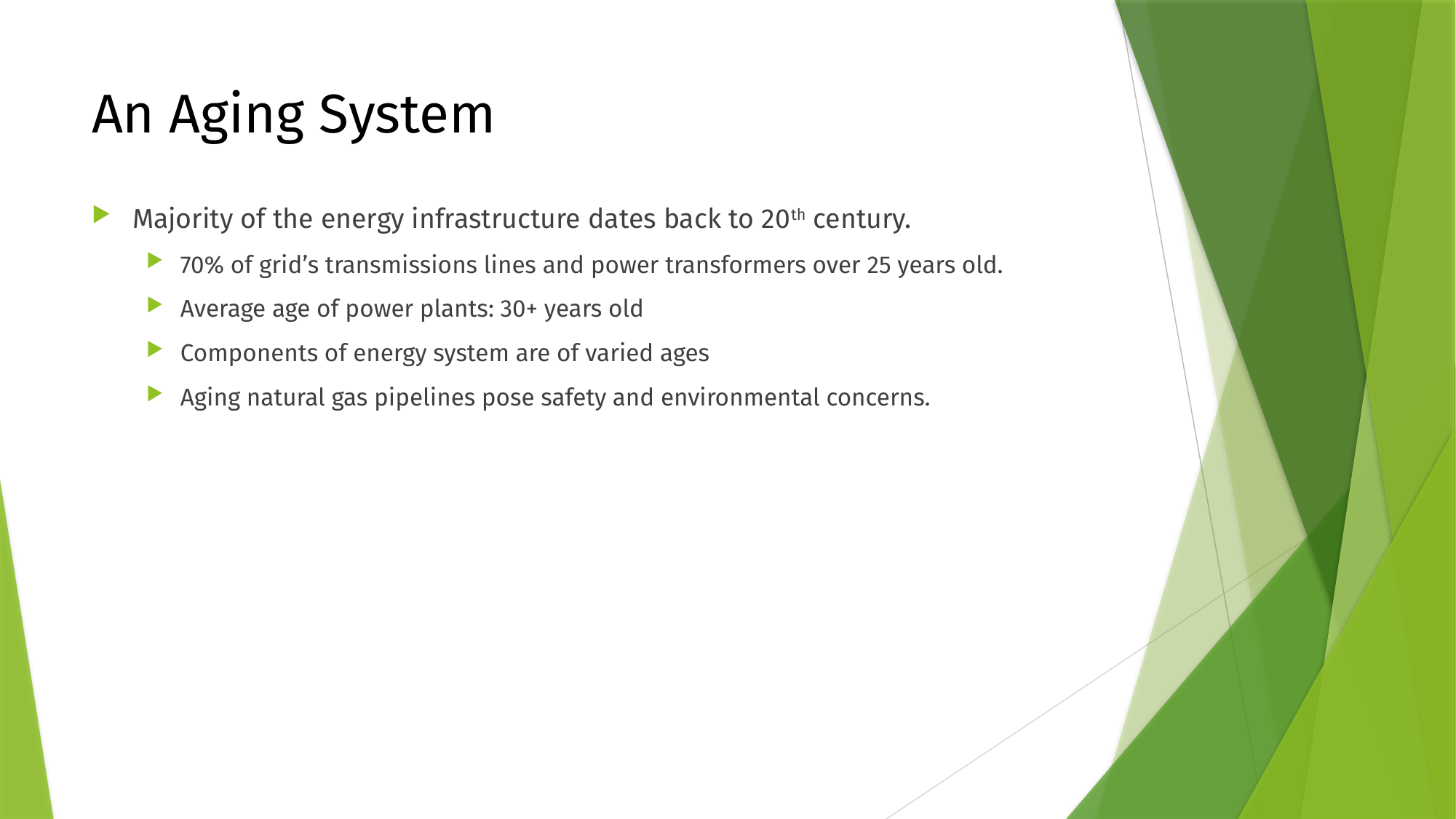

# An Aging System
Majority of the energy infrastructure dates back to 20th century.
70% of grid’s transmissions lines and power transformers over 25 years old.
Average age of power plants: 30+ years old
Components of energy system are of varied ages
Aging natural gas pipelines pose safety and environmental concerns.